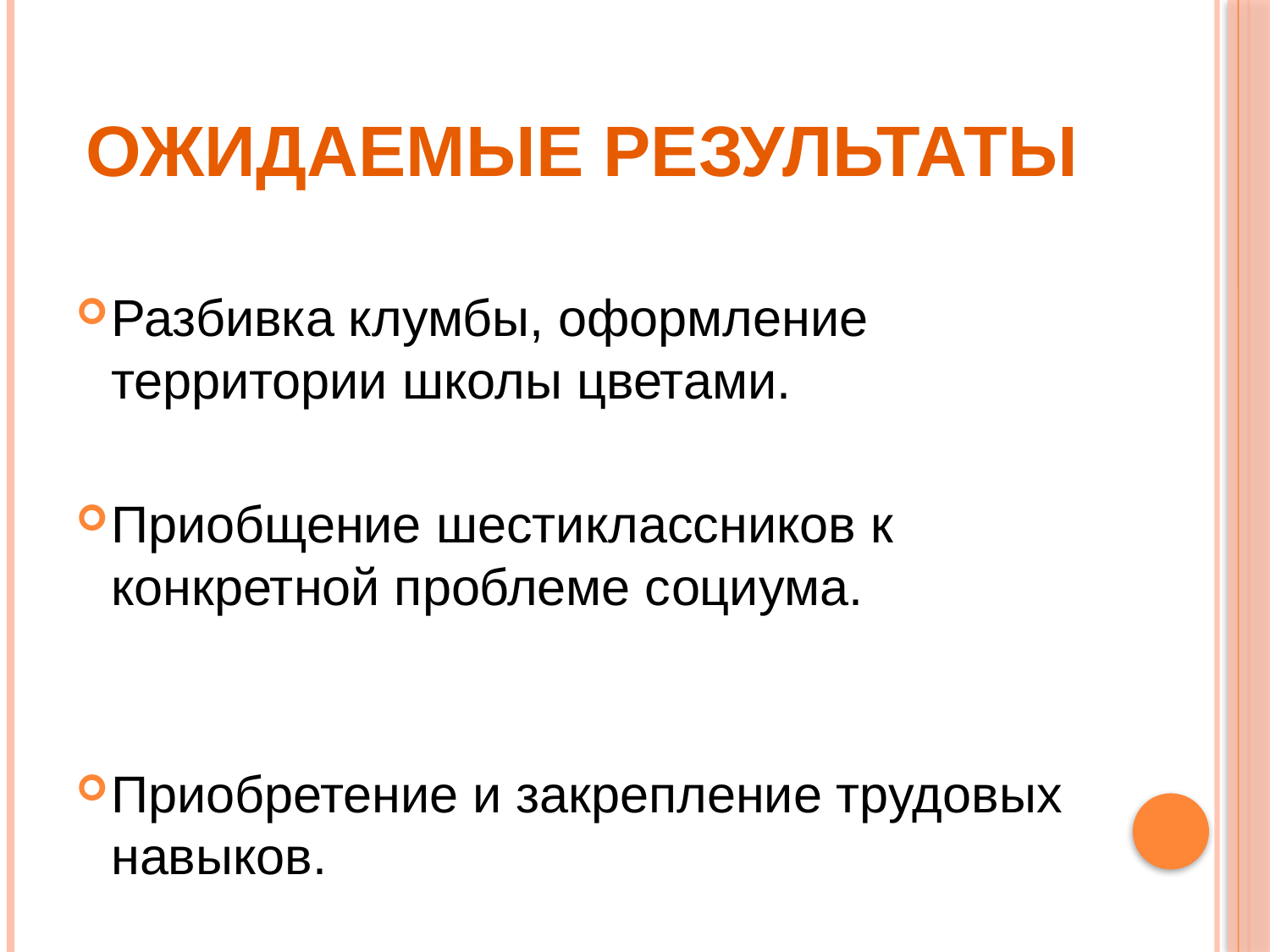

# Ожидаемые результаты

Разбивка клумбы, оформление территории школы цветами.

Приобщение шестиклассников к конкретной проблеме социума.

Приобретение и закрепление трудовых навыков.